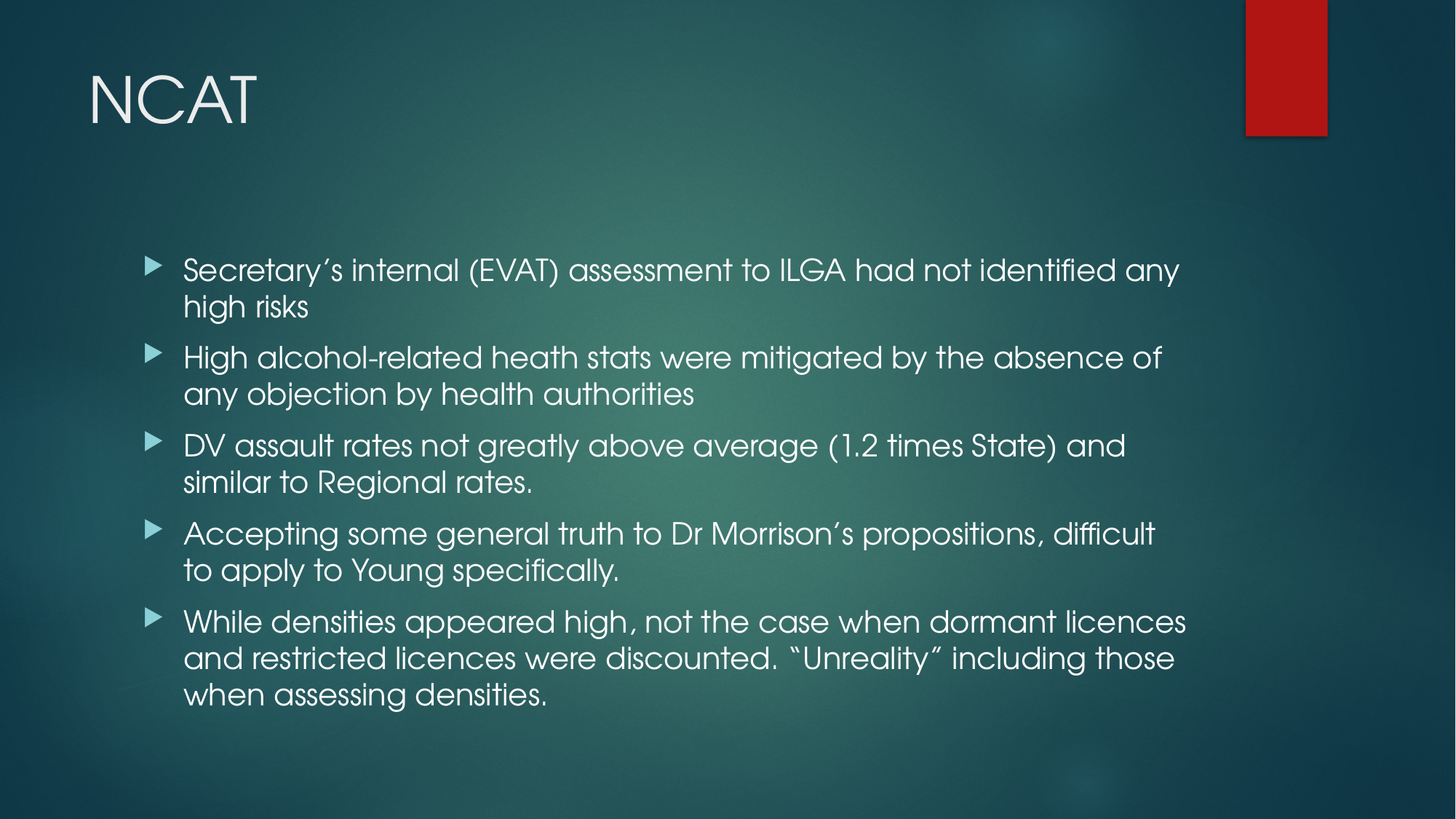

# NCAT
Secretary’s internal (EVAT) assessment to ILGA had not identified any high risks
High alcohol-related heath stats were mitigated by the absence of any objection by health authorities
DV assault rates not greatly above average (1.2 times State) and similar to Regional rates.
Accepting some general truth to Dr Morrison’s propositions, difficult to apply to Young specifically.
While densities appeared high, not the case when dormant licences and restricted licences were discounted. “Unreality” including those when assessing densities.